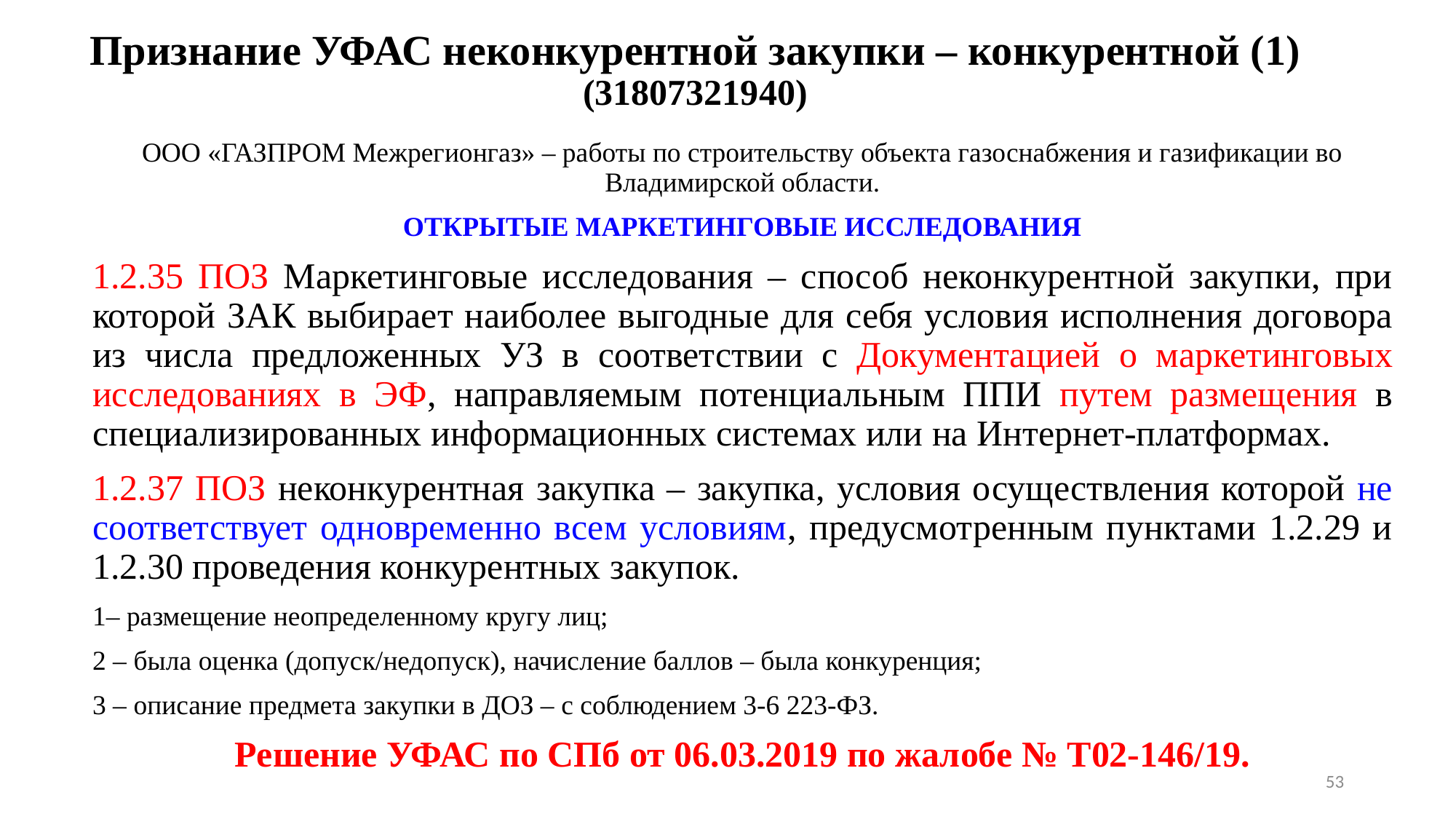

# Признание УФАС неконкурентной закупки – конкурентной (1) (31807321940)
ООО «ГАЗПРОМ Межрегионгаз» – работы по строительству объекта газоснабжения и газификации во Владимирской области.
ОТКРЫТЫЕ МАРКЕТИНГОВЫЕ ИССЛЕДОВАНИЯ
1.2.35 ПОЗ Маркетинговые исследования – способ неконкурентной закупки, при которой ЗАК выбирает наиболее выгодные для себя условия исполнения договора из числа предложенных УЗ в соответствии с Документацией о маркетинговых исследованиях в ЭФ, направляемым потенциальным ППИ путем размещения в специализированных информационных системах или на Интернет-платформах.
1.2.37 ПОЗ неконкурентная закупка – закупка, условия осуществления которой не соответствует одновременно всем условиям, предусмотренным пунктами 1.2.29 и 1.2.30 проведения конкурентных закупок.
1– размещение неопределенному кругу лиц;
2 – была оценка (допуск/недопуск), начисление баллов – была конкуренция;
3 – описание предмета закупки в ДОЗ – с соблюдением 3-6 223-ФЗ.
Решение УФАС по СПб от 06.03.2019 по жалобе № Т02-146/19.
53